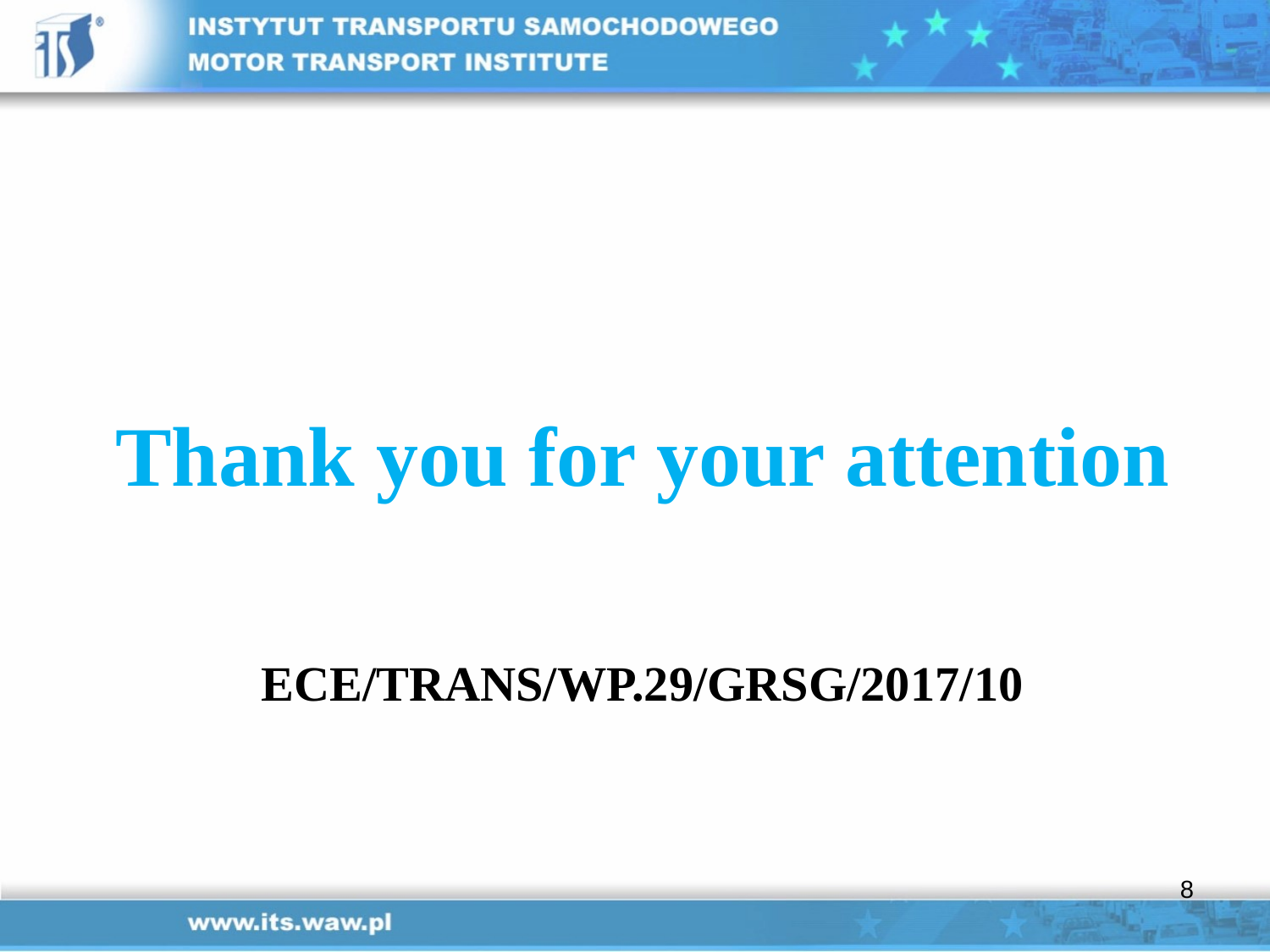

Thank you for your attention

ECE/TRANS/WP.29/GRSG/2017/10
8